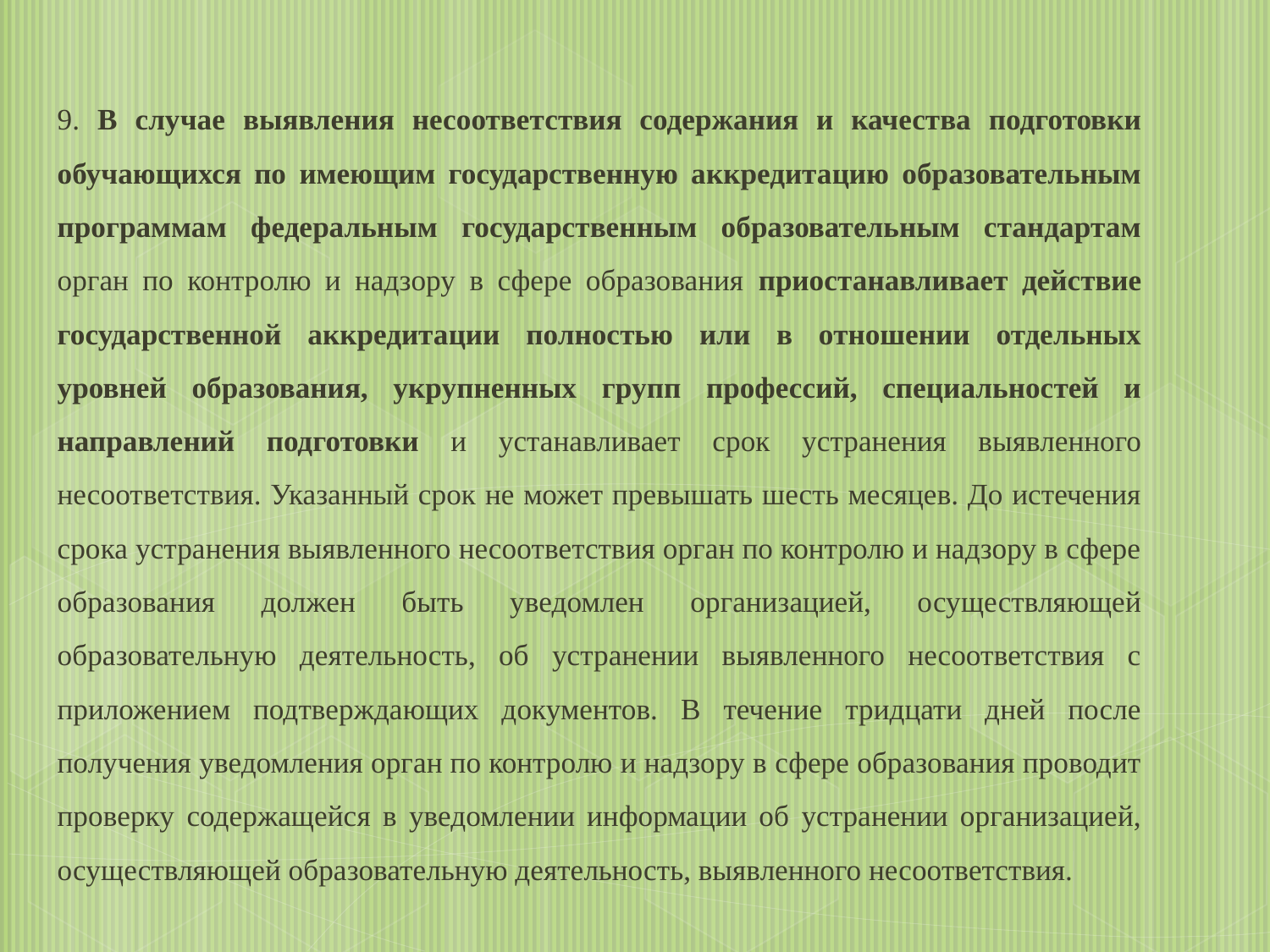

9. В случае выявления несоответствия содержания и качества подготовки обучающихся по имеющим государственную аккредитацию образовательным программам федеральным государственным образовательным стандартам орган по контролю и надзору в сфере образования приостанавливает действие государственной аккредитации полностью или в отношении отдельных уровней образования, укрупненных групп профессий, специальностей и направлений подготовки и устанавливает срок устранения выявленного несоответствия. Указанный срок не может превышать шесть месяцев. До истечения срока устранения выявленного несоответствия орган по контролю и надзору в сфере образования должен быть уведомлен организацией, осуществляющей образовательную деятельность, об устранении выявленного несоответствия с приложением подтверждающих документов. В течение тридцати дней после получения уведомления орган по контролю и надзору в сфере образования проводит проверку содержащейся в уведомлении информации об устранении организацией, осуществляющей образовательную деятельность, выявленного несоответствия.